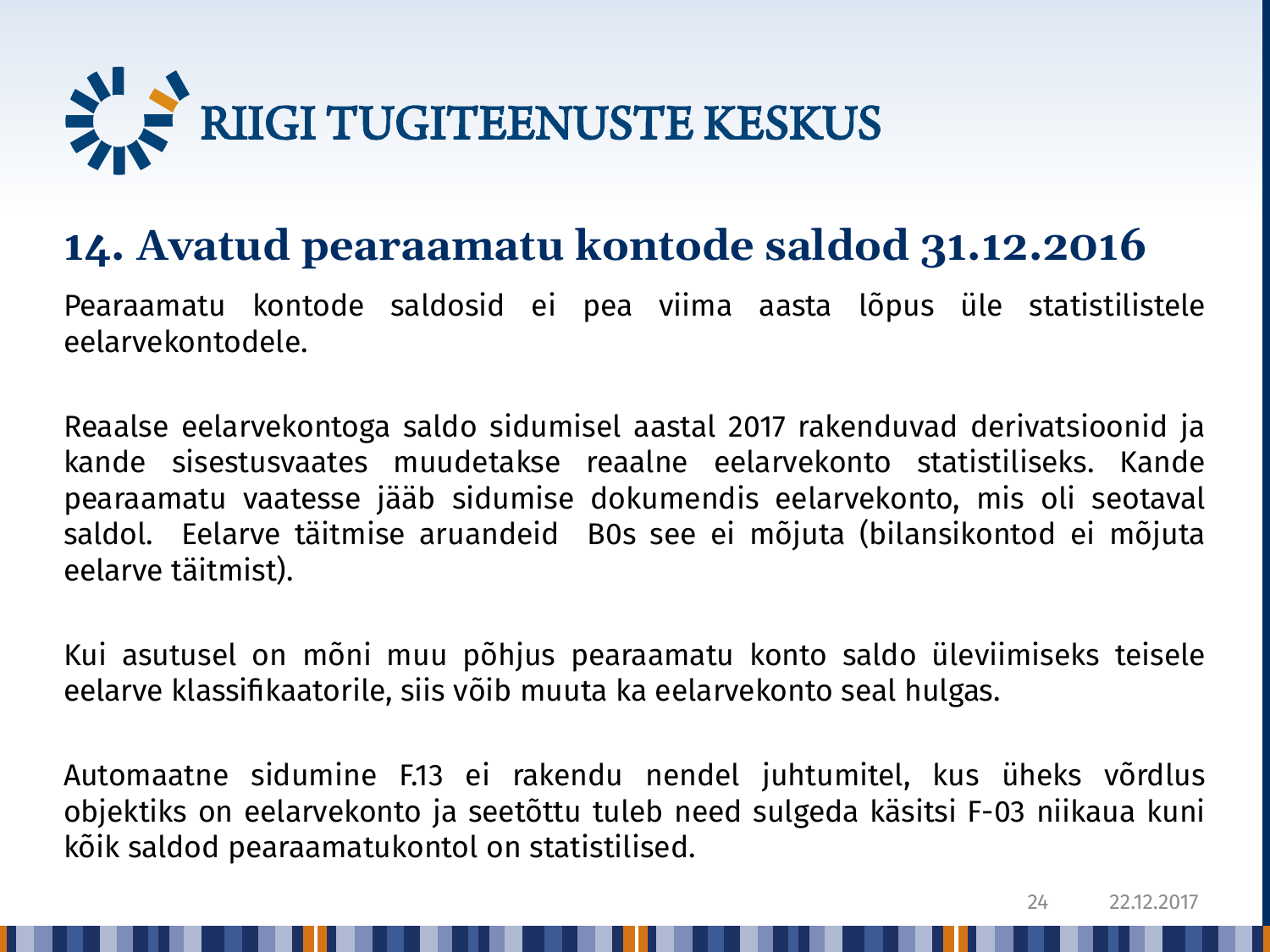

# 14. Avatud pearaamatu kontode saldod 31.12.2016
Pearaamatu kontode saldosid ei pea viima aasta lõpus üle statistilistele eelarvekontodele.

Reaalse eelarvekontoga saldo sidumisel aastal 2017 rakenduvad derivatsioonid ja kande sisestusvaates muudetakse reaalne eelarvekonto statistiliseks. Kande pearaamatu vaatesse jääb sidumise dokumendis eelarvekonto, mis oli seotaval saldol.  Eelarve täitmise aruandeid  B0s see ei mõjuta (bilansikontod ei mõjuta eelarve täitmist).

Kui asutusel on mõni muu põhjus pearaamatu konto saldo üleviimiseks teisele eelarve klassifikaatorile, siis võib muuta ka eelarvekonto seal hulgas.

Automaatne sidumine F.13 ei rakendu nendel juhtumitel, kus üheks võrdlus objektiks on eelarvekonto ja seetõttu tuleb need sulgeda käsitsi F-03 niikaua kuni kõik saldod pearaamatukontol on statistilised.
24
22.12.2017